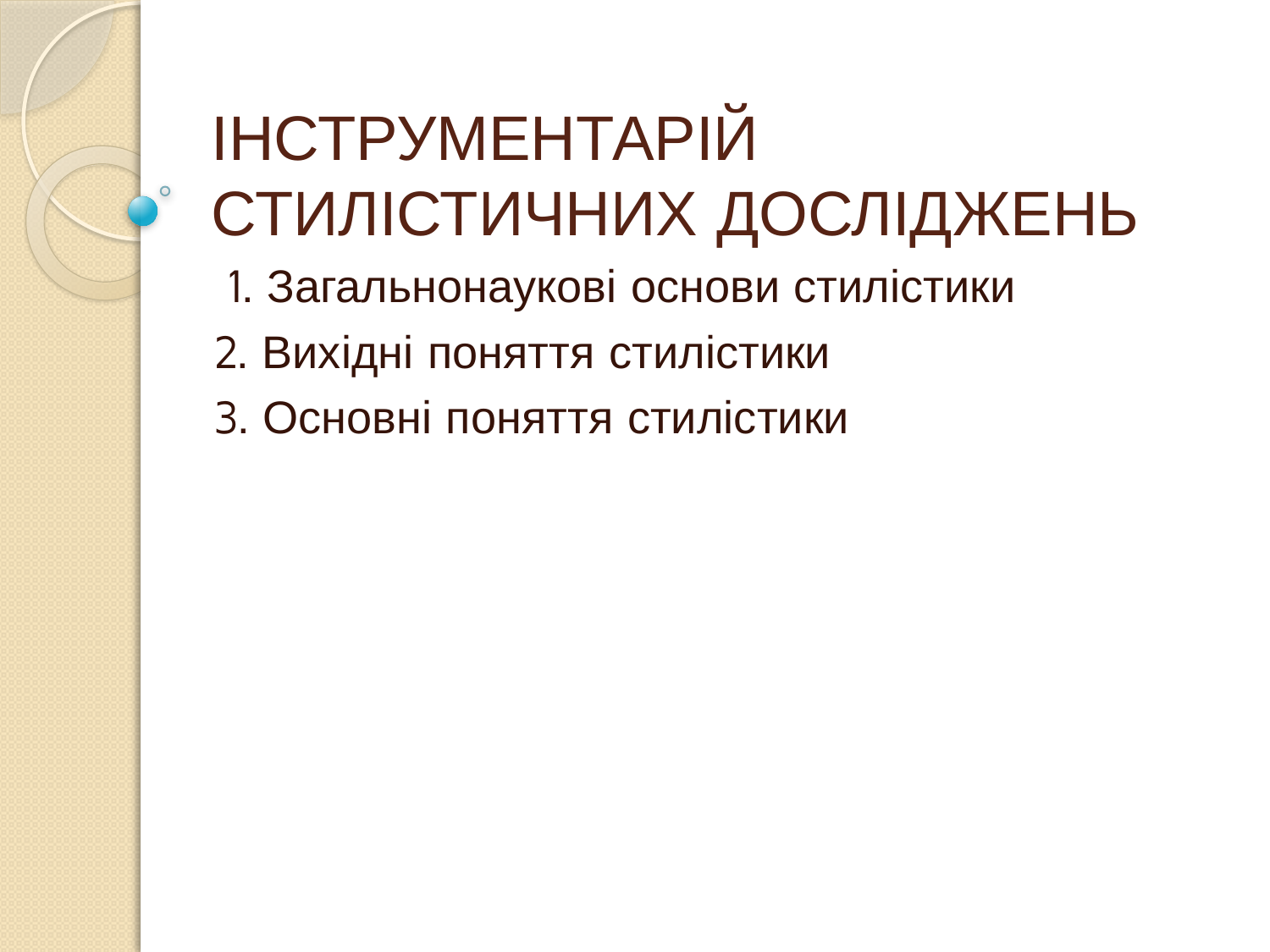

# ІНСТРУМЕНТАРІЙ СТИЛІСТИЧНИХ ДОСЛІДЖЕНЬ
 1. Загальнонаукові основи стилістики
2. Вихідні поняття стилістики
3. Основні поняття стилістики